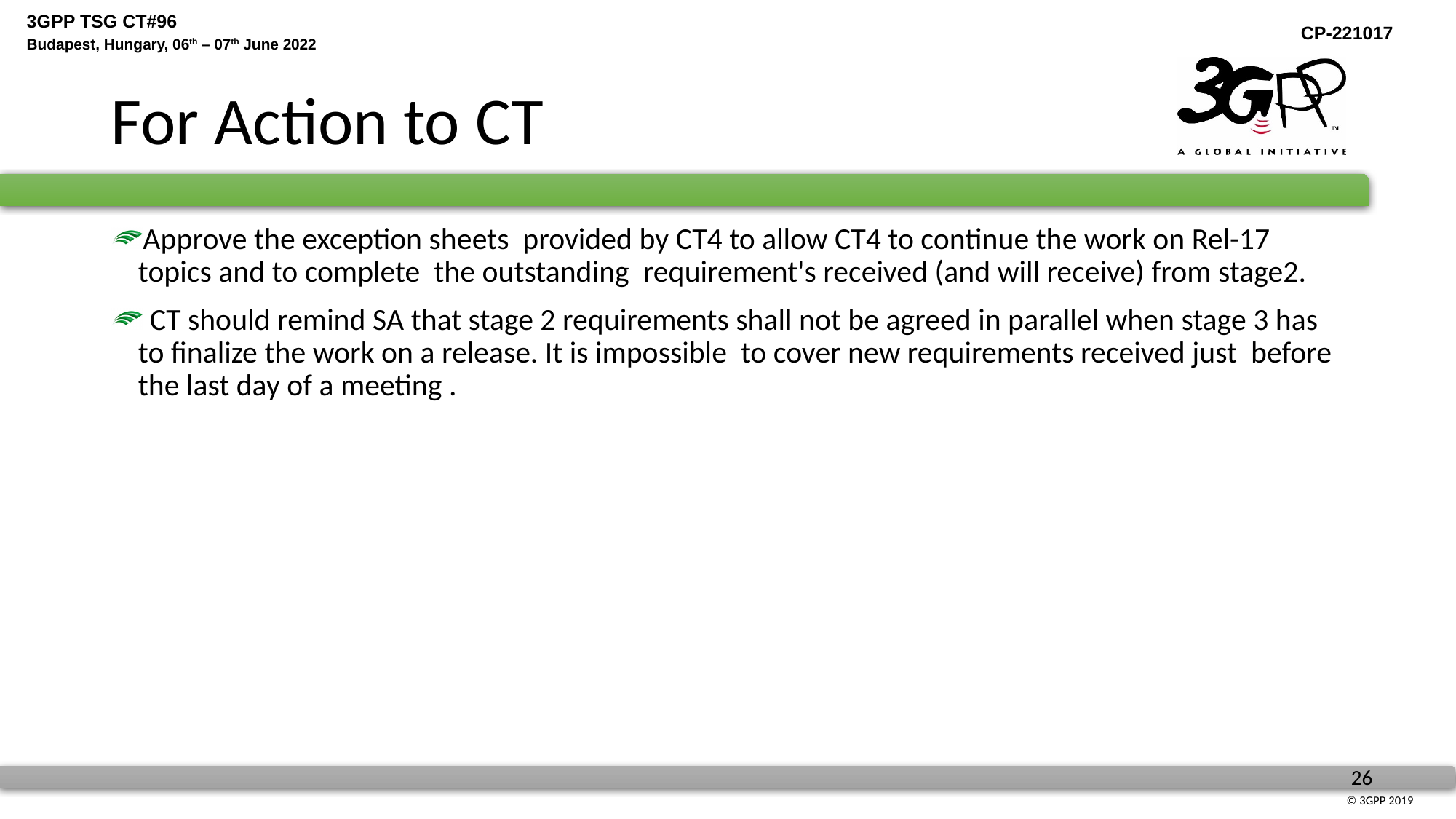

# For Action to CT
Approve the exception sheets  provided by CT4 to allow CT4 to continue the work on Rel-17 topics and to complete  the outstanding  requirement's received (and will receive) from stage2.
 CT should remind SA that stage 2 requirements shall not be agreed in parallel when stage 3 has to finalize the work on a release. It is impossible  to cover new requirements received just  before the last day of a meeting .